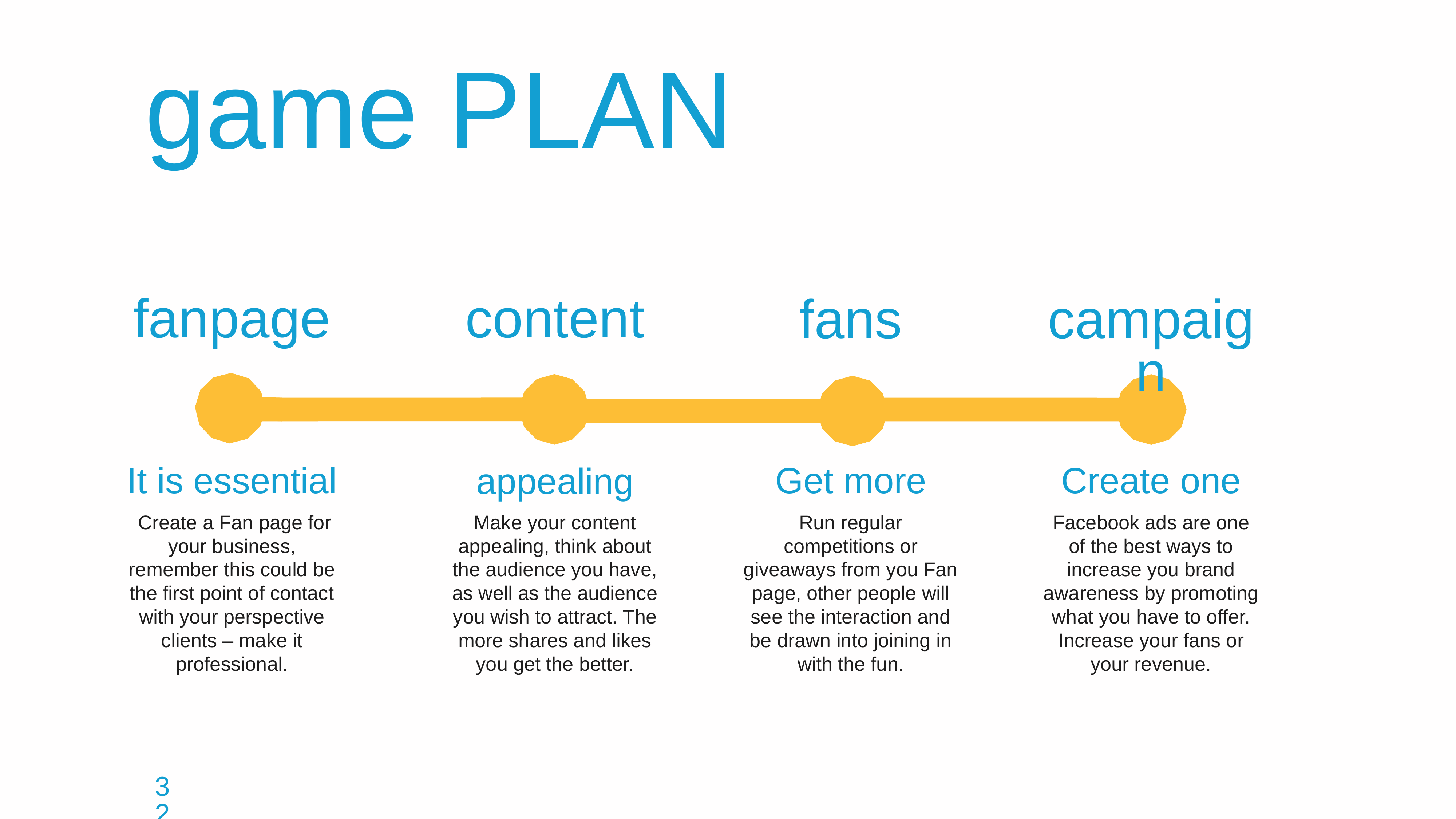

game PLAN
fanpage
It is essential
 Create a Fan page for your business, remember this could be the first point of contact with your perspective clients – make it professional.
content
appealing
Make your content appealing, think about the audience you have, as well as the audience you wish to attract. The more shares and likes you get the better.
fans
Get more
Run regular competitions or giveaways from you Fan page, other people will see the interaction and be drawn into joining in with the fun.
campaign
Create one
Facebook ads are one of the best ways to increase you brand awareness by promoting what you have to offer. Increase your fans or your revenue.

32